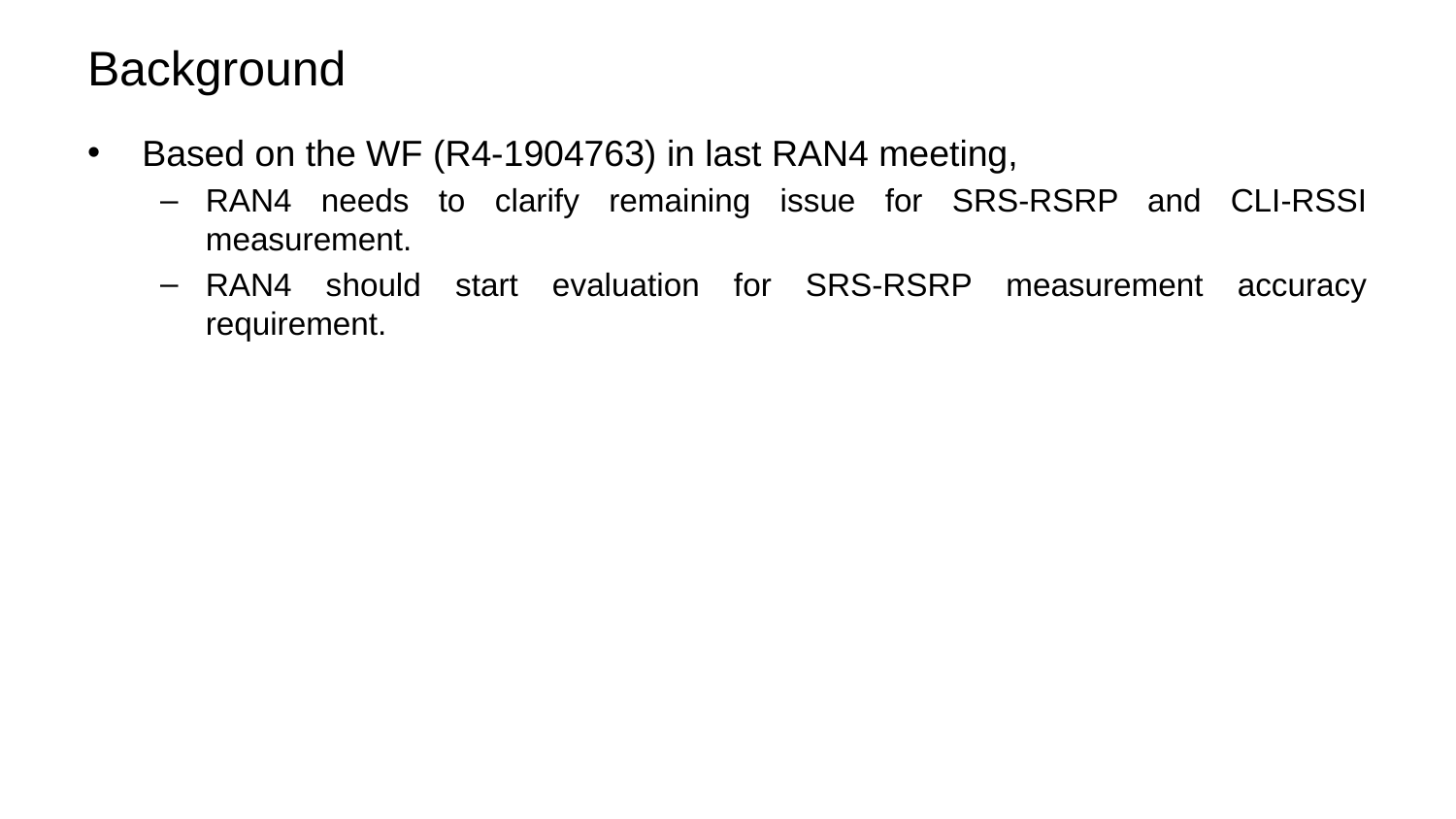

# Background
Based on the WF (R4-1904763) in last RAN4 meeting,
RAN4 needs to clarify remaining issue for SRS-RSRP and CLI-RSSI measurement.
RAN4 should start evaluation for SRS-RSRP measurement accuracy requirement.